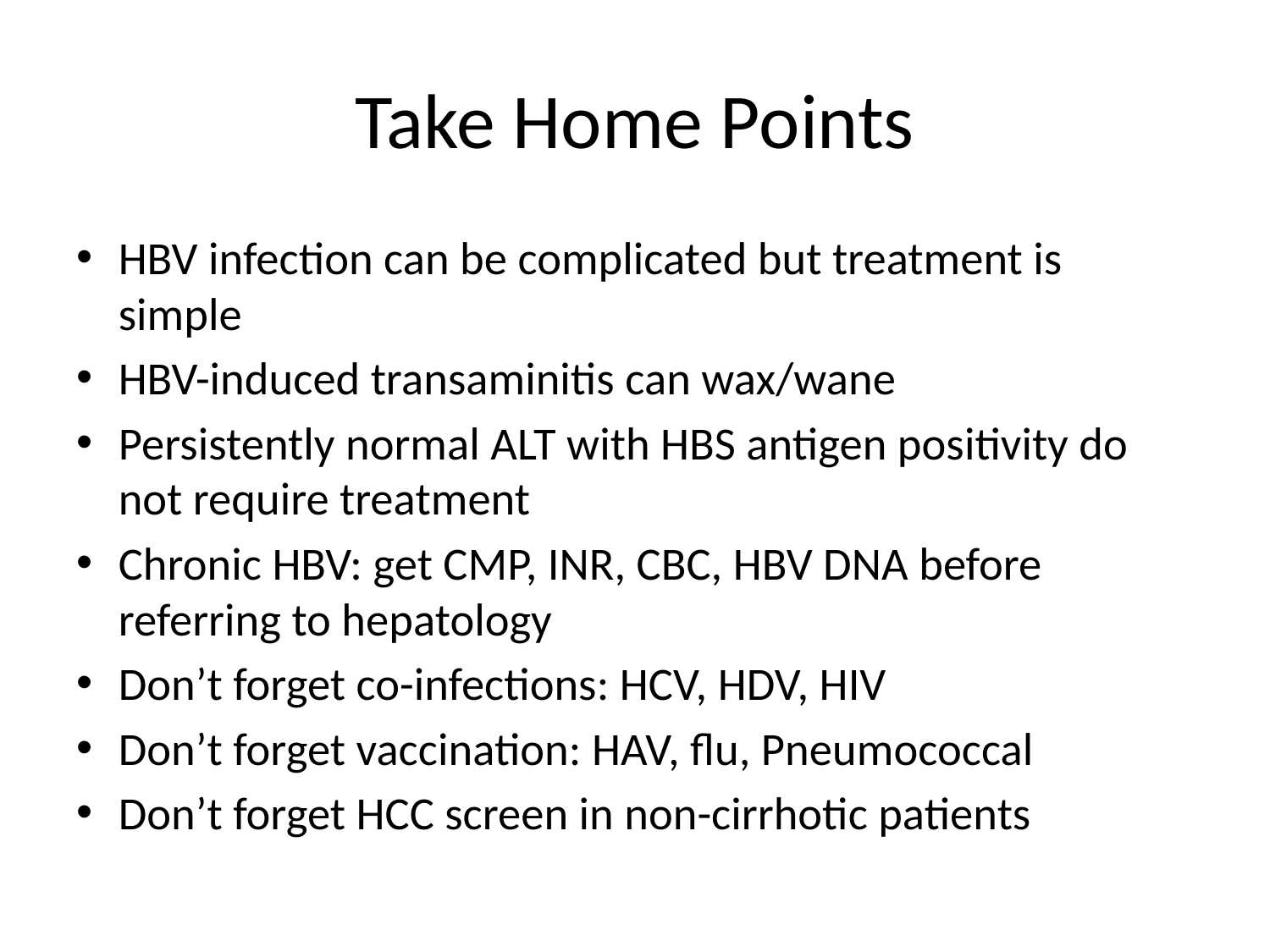

# Take Home Points
HBV infection can be complicated but treatment is simple
HBV-induced transaminitis can wax/wane
Persistently normal ALT with HBS antigen positivity do not require treatment
Chronic HBV: get CMP, INR, CBC, HBV DNA before referring to hepatology
Don’t forget co-infections: HCV, HDV, HIV
Don’t forget vaccination: HAV, flu, Pneumococcal
Don’t forget HCC screen in non-cirrhotic patients